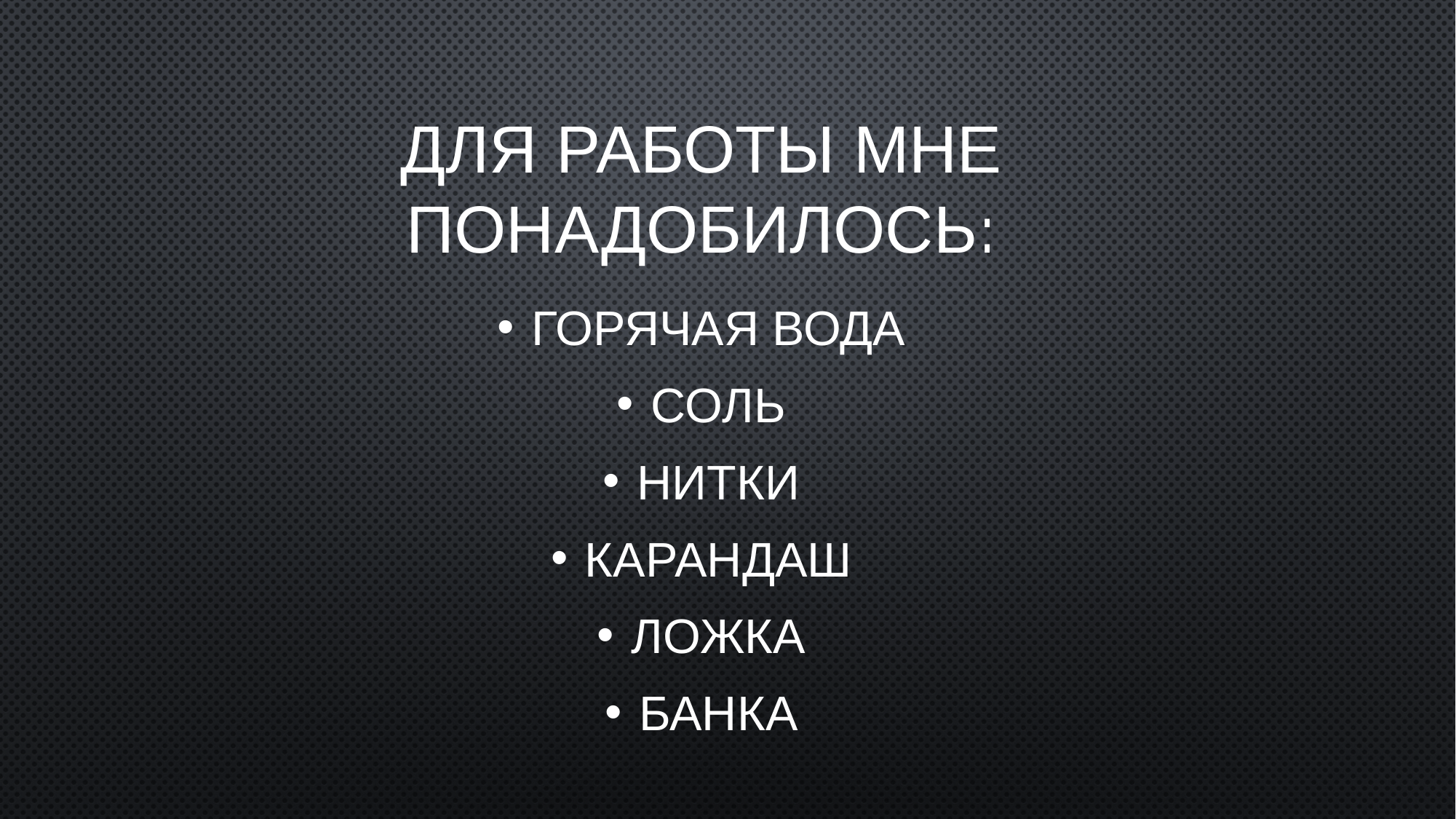

# Для работы мне понадобилось:
Горячая вода
Соль
Нитки
Карандаш
Ложка
банка